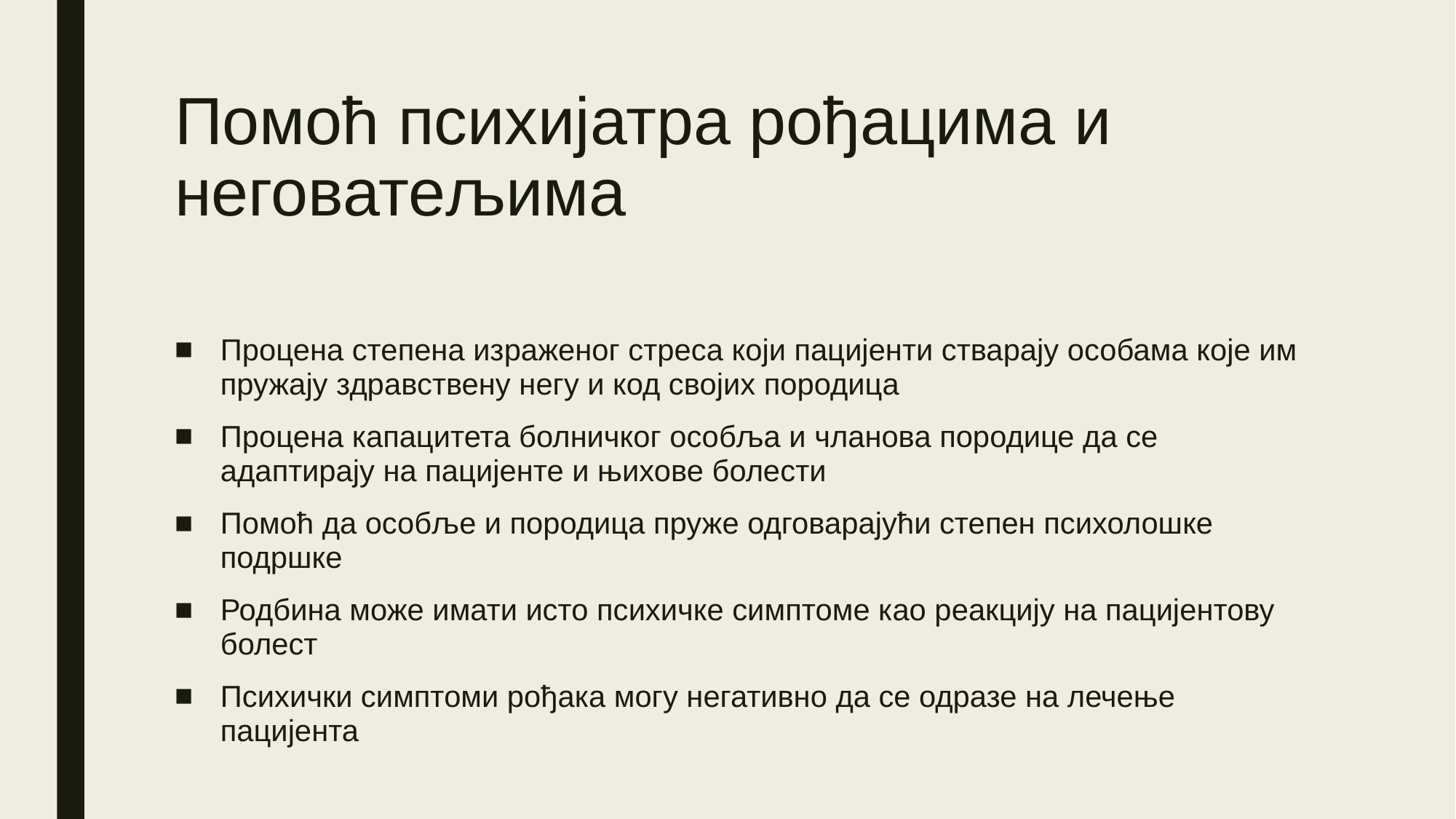

# Помоћ психијатра рођацима и неговатељима

Процена степена израженог стреса који пацијенти стварају особама које им пружају здравствену негу и код својих породица
Процена капацитета болничког особља и чланова породице да се адaптирају на пацијенте и њихове болести
Помоћ да особље и породица пруже одговарајући степен психолошке подршке
Родбина може имати исто психичке симптоме као реакцију на пацијентову болест
Психички симптоми рођака могу негативно да се одразе на лечење пацијента